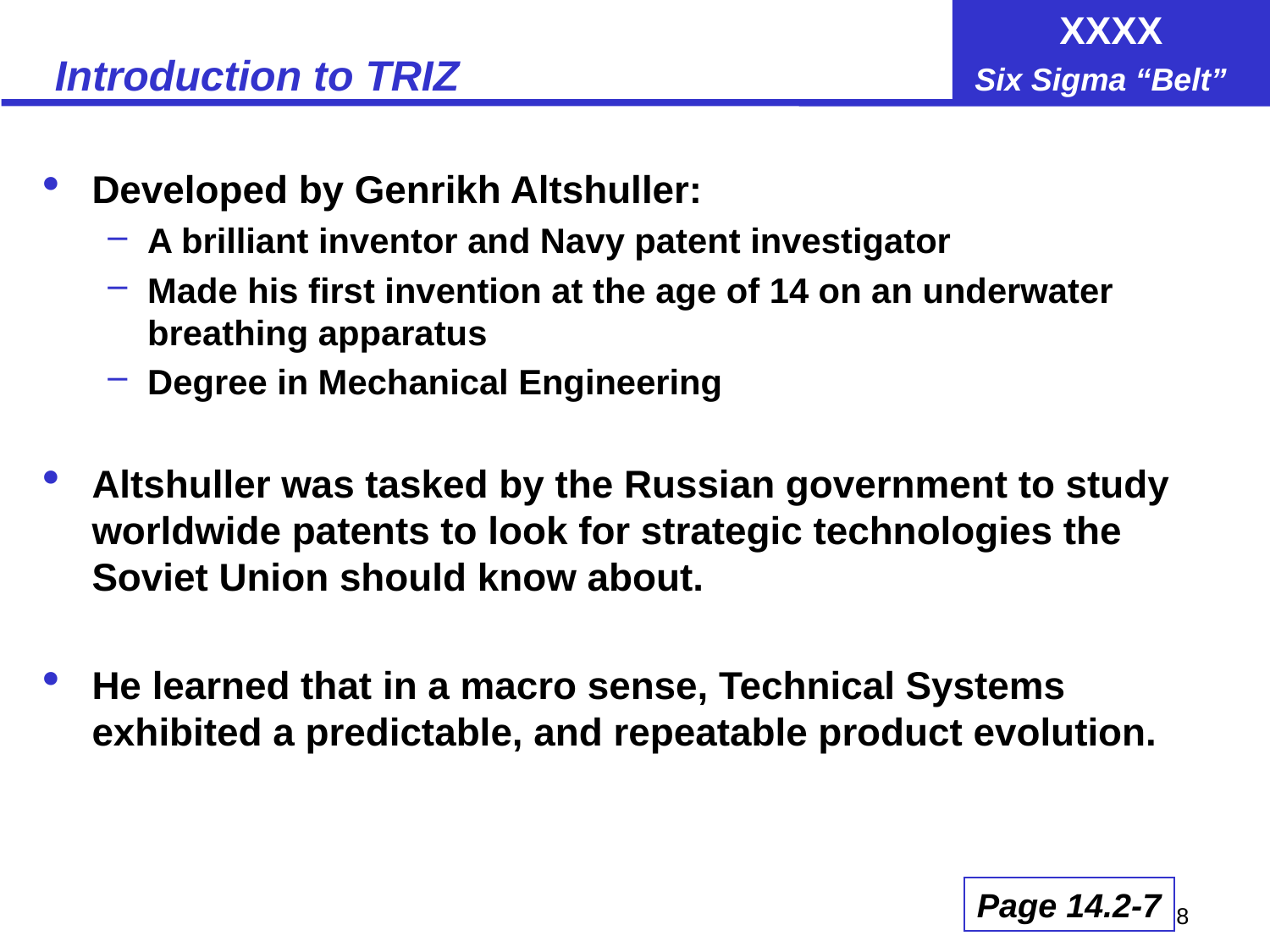

# Introduction to TRIZ
Developed by Genrikh Altshuller:
A brilliant inventor and Navy patent investigator
Made his first invention at the age of 14 on an underwater breathing apparatus
Degree in Mechanical Engineering

Altshuller was tasked by the Russian government to study worldwide patents to look for strategic technologies the Soviet Union should know about.

He learned that in a macro sense, Technical Systems exhibited a predictable, and repeatable product evolution.
Page 14.2-7